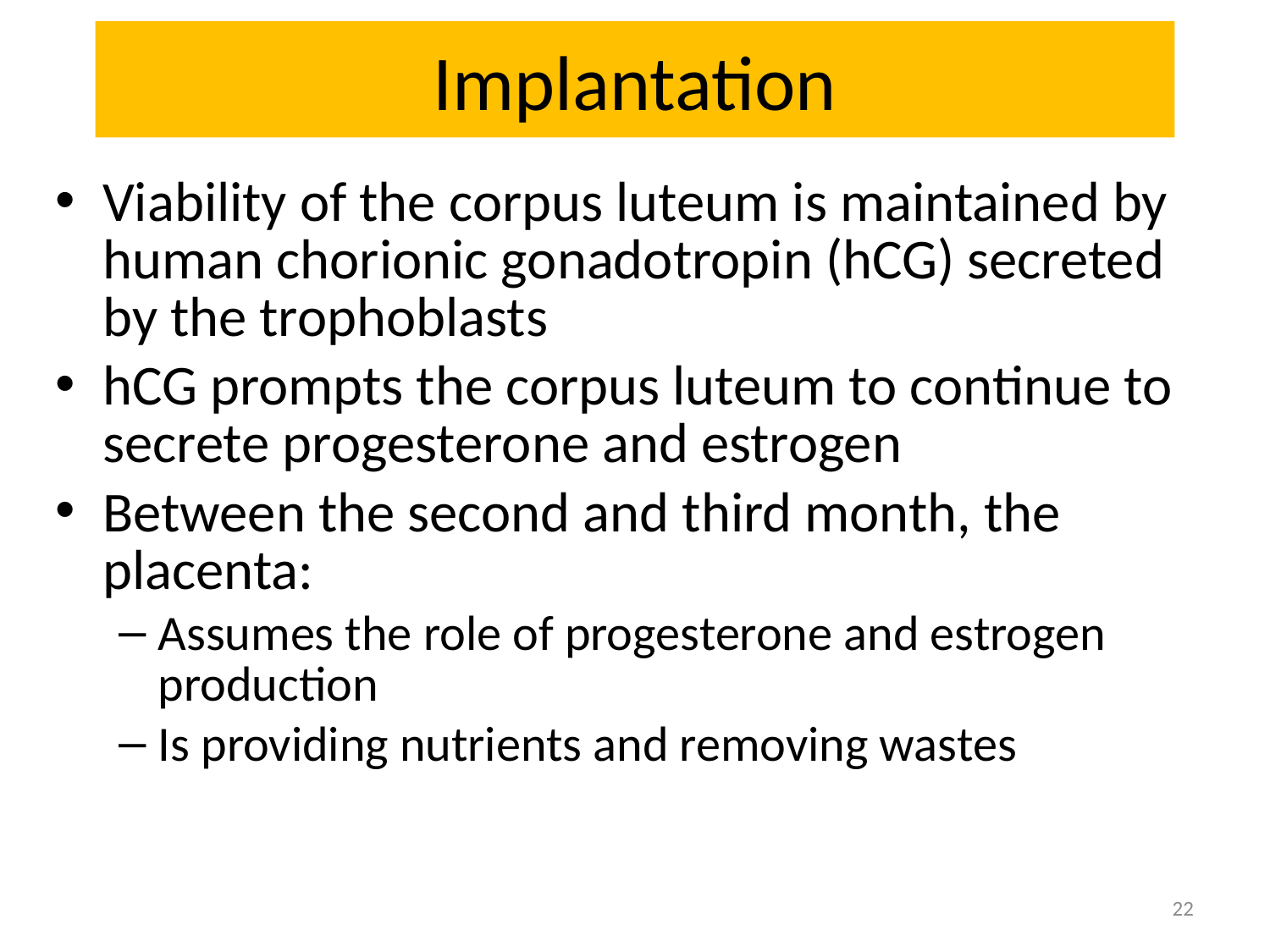

# Implantation
Viability of the corpus luteum is maintained by human chorionic gonadotropin (hCG) secreted by the trophoblasts
hCG prompts the corpus luteum to continue to secrete progesterone and estrogen
Between the second and third month, the placenta:
Assumes the role of progesterone and estrogen production
Is providing nutrients and removing wastes
22